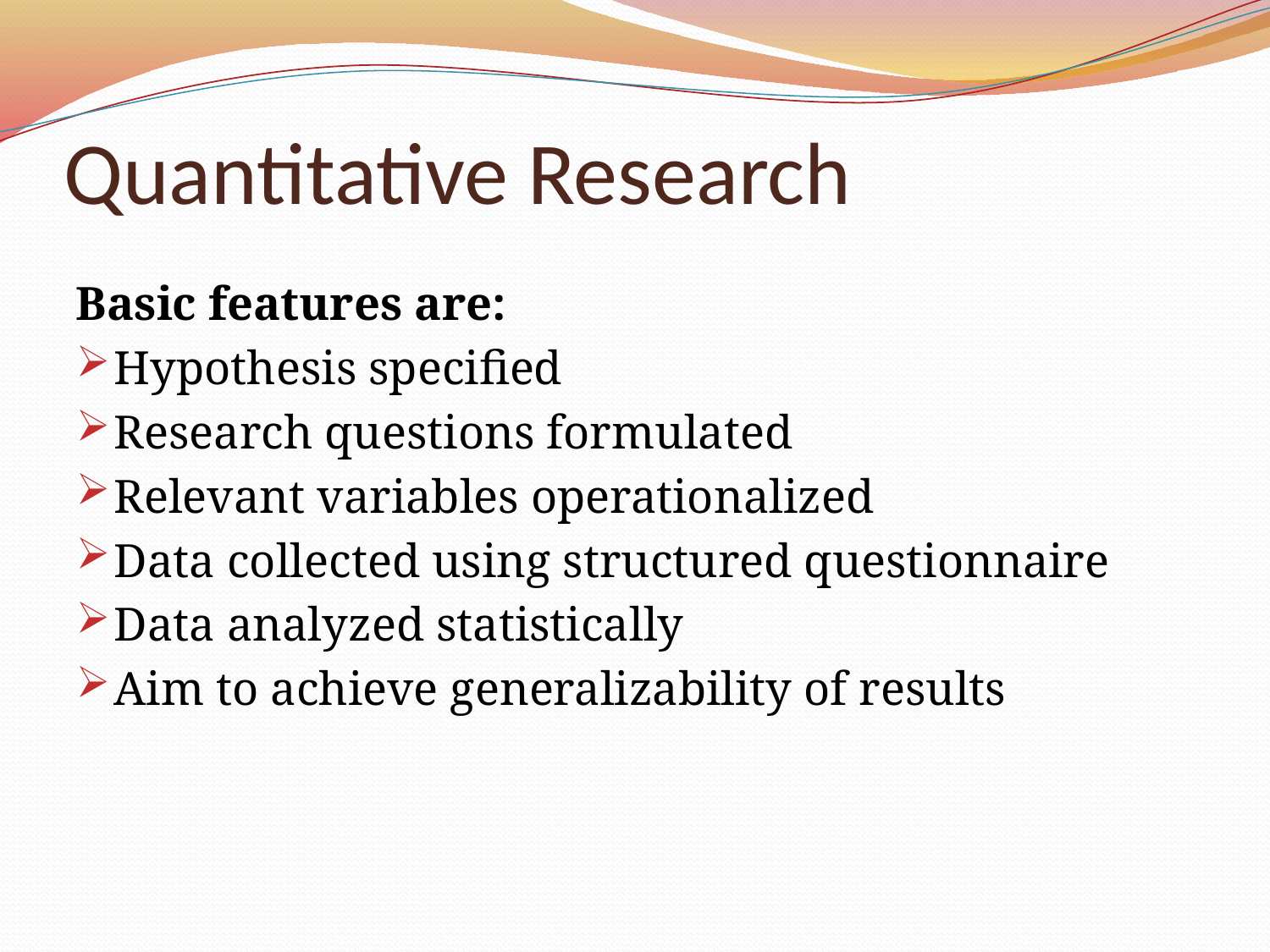

# Quantitative Research
Basic features are:
Hypothesis specified
Research questions formulated
Relevant variables operationalized
Data collected using structured questionnaire
Data analyzed statistically
Aim to achieve generalizability of results